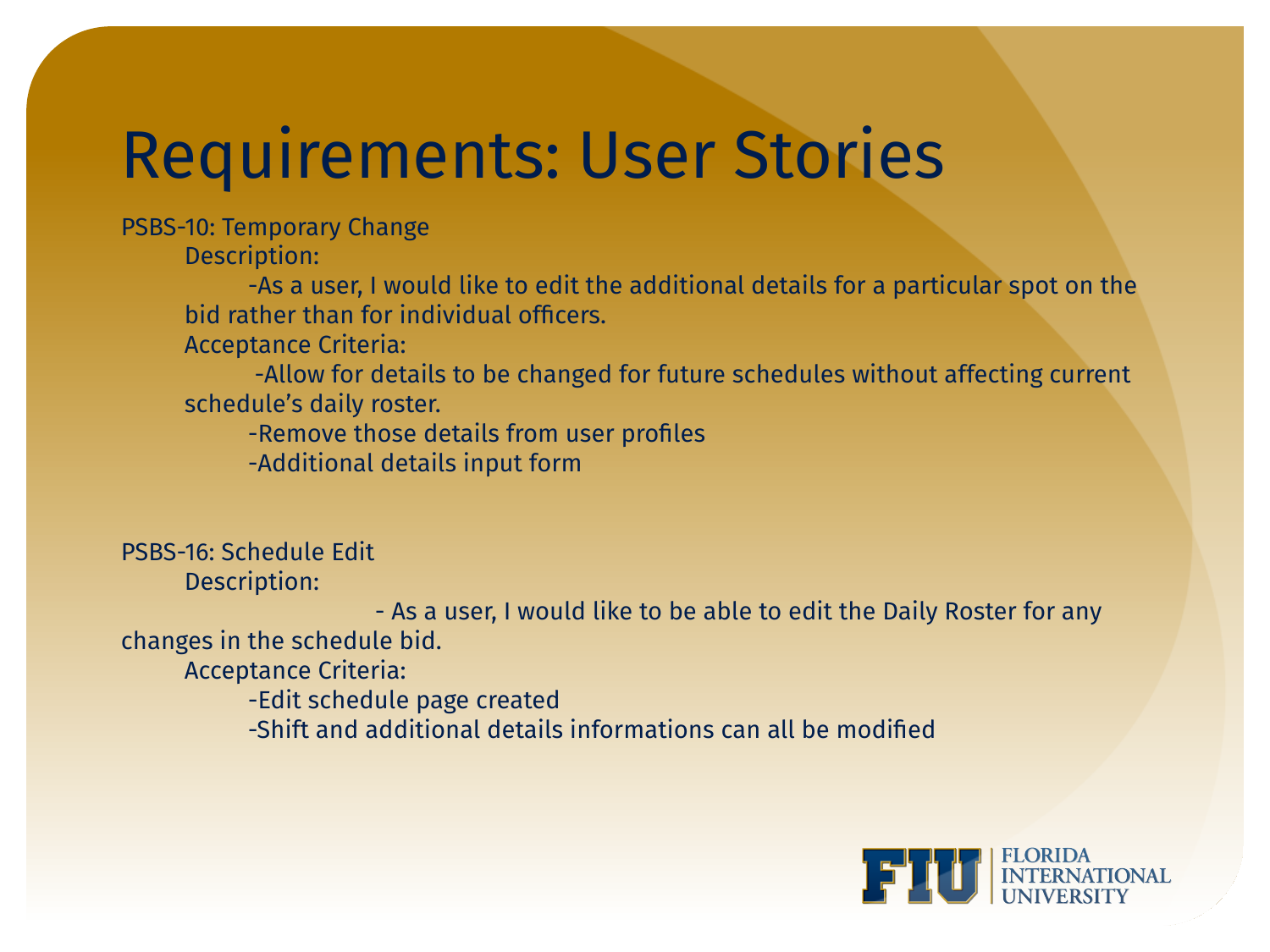

# Requirements: User Stories
PSBS-10: Temporary Change
Description:
-As a user, I would like to edit the additional details for a particular spot on the bid rather than for individual officers.
Acceptance Criteria:
 -Allow for details to be changed for future schedules without affecting current schedule’s daily roster.
-Remove those details from user profiles
-Additional details input form

PSBS-16: Schedule Edit
Description:
		- As a user, I would like to be able to edit the Daily Roster for any changes in the schedule bid.
Acceptance Criteria:
-Edit schedule page created
-Shift and additional details informations can all be modified